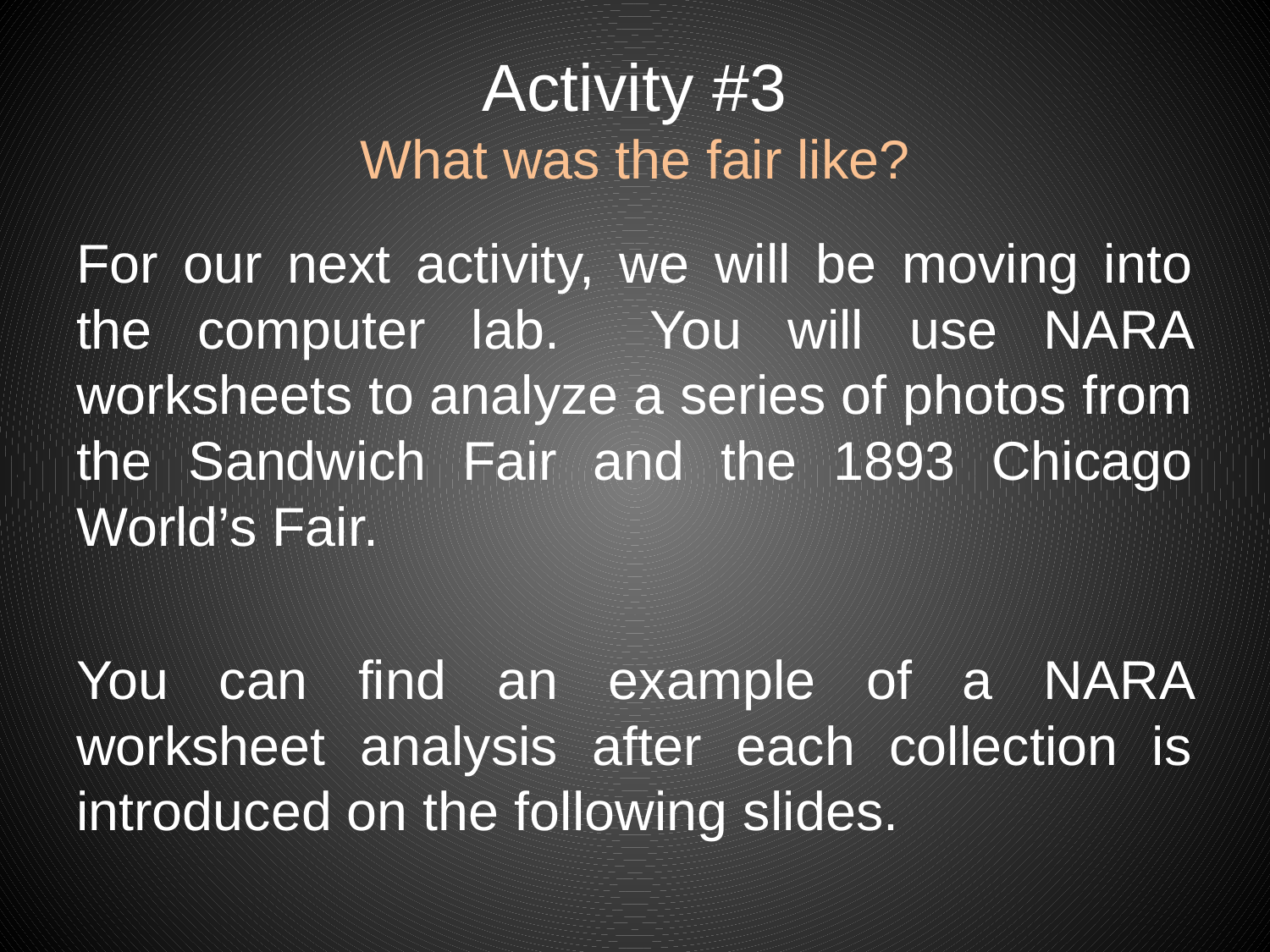

# Activity #3 What was the fair like?
For our next activity, we will be moving into the computer lab.  You will use NARA worksheets to analyze a series of photos from the Sandwich Fair and the 1893 Chicago World’s Fair.

You can find an example of a NARA worksheet analysis after each collection is introduced on the following slides.